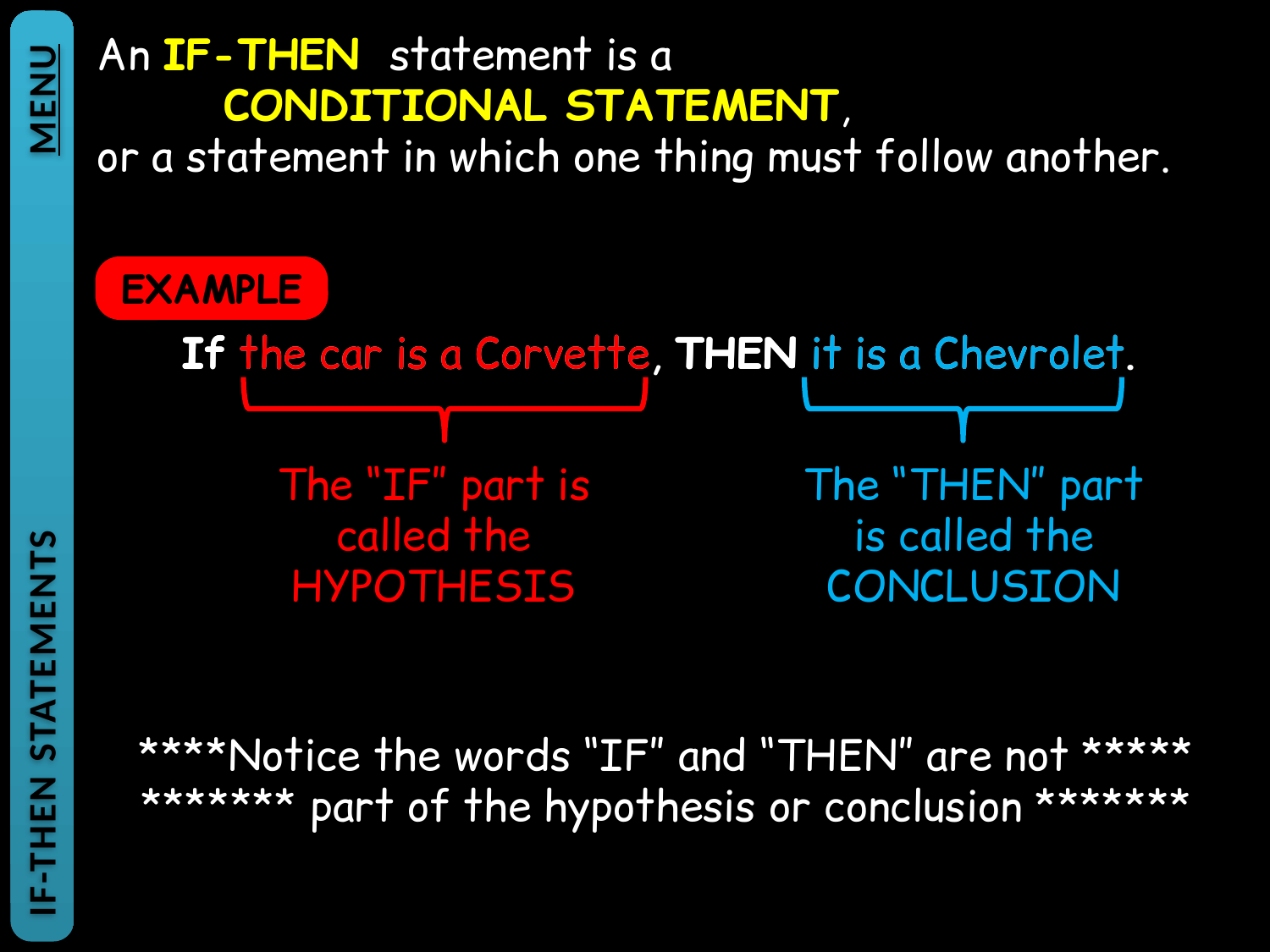

An 	         statement is a
	CONDITIONAL STATEMENT,
or a statement in which one thing must follow another.

   IF-THEN

EXAMPLE
If the car is a Corvette, THEN it is a Chevrolet.

If the car is a Corvette, THEN it is a Chevrolet.

IF-THEN STATEMENTS			MENU
The “IF” part is called the HYPOTHESIS

The “THEN” part is called the CONCLUSION

****Notice the words “IF” and “THEN” are not ***** ******* part of the hypothesis or conclusion *******